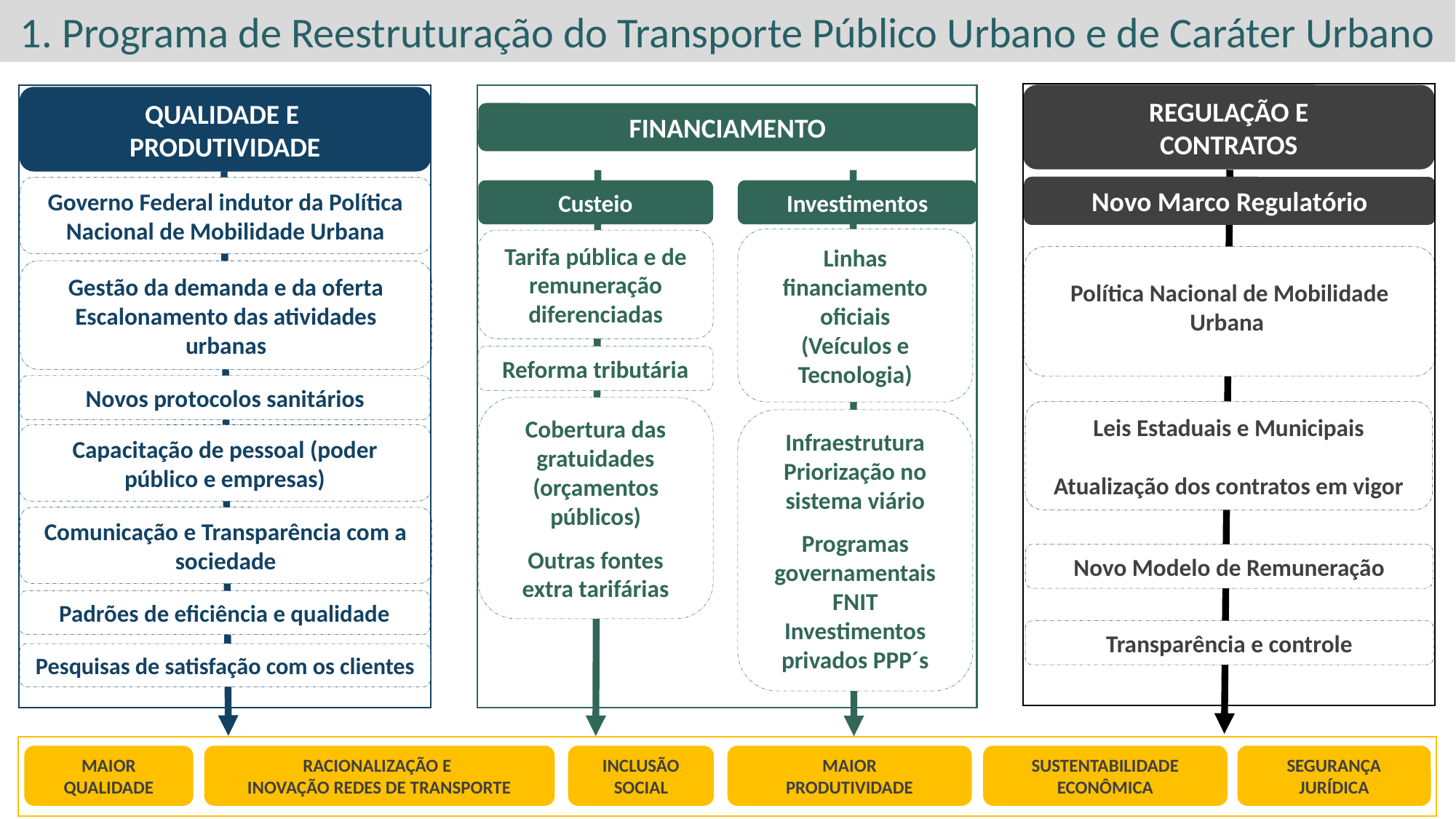

1. Programa de Reestruturação do Transporte Público Urbano e de Caráter Urbano

FINANCIAMENTO
REGULAÇÃO E
CONTRATOS

QUALIDADE E
PRODUTIVIDADE
Novo Marco Regulatório
Governo Federal indutor da Política Nacional de Mobilidade Urbana
Custeio
Investimentos
Linhas financiamento oficiais
(Veículos e Tecnologia)
Tarifa pública e de remuneração diferenciadas

Política Nacional de Mobilidade Urbana

Gestão da demanda e da oferta
Escalonamento das atividades urbanas
Reforma tributária
Novos protocolos sanitários
Cobertura das gratuidades (orçamentos públicos)

Outras fontes extra tarifárias
Leis Estaduais e Municipais

Atualização dos contratos em vigor
Infraestrutura Priorização no sistema viário

Programas governamentais
FNIT
Investimentos privados PPP´s
Capacitação de pessoal (poder público e empresas)
Comunicação e Transparência com a sociedade
Novo Modelo de Remuneração
Padrões de eficiência e qualidade
Transparência e controle
Pesquisas de satisfação com os clientes

MAIOR
QUALIDADE
RACIONALIZAÇÃO E
INOVAÇÃO REDES DE TRANSPORTE
INCLUSÃO
SOCIAL
MAIOR
PRODUTIVIDADE
SUSTENTABILIDADE
ECONÔMICA
SEGURANÇA
JURÍDICA